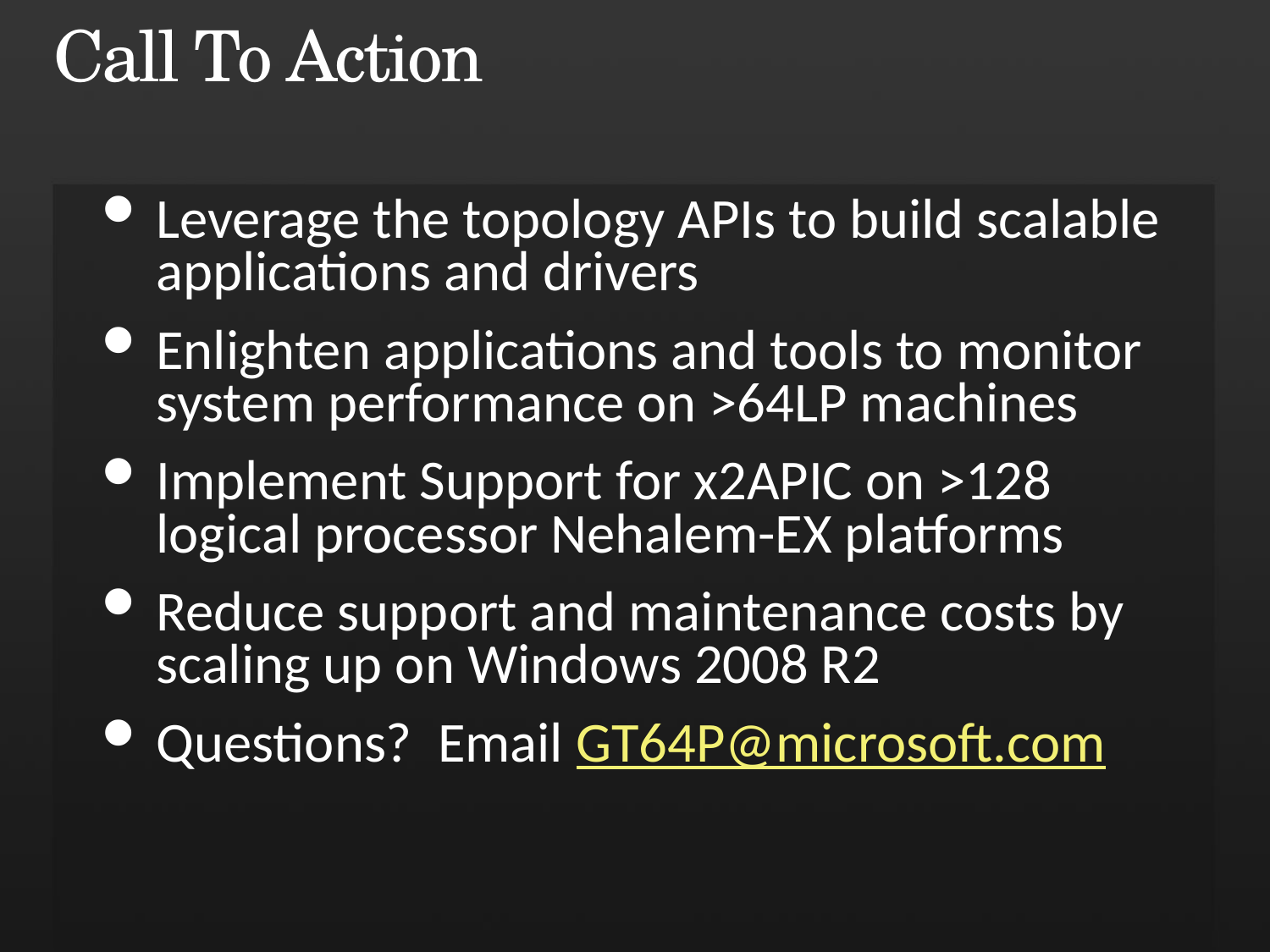

# Call To Action
Leverage the topology APIs to build scalable applications and drivers
Enlighten applications and tools to monitor system performance on >64LP machines
Implement Support for x2APIC on >128 logical processor Nehalem-EX platforms
Reduce support and maintenance costs by scaling up on Windows 2008 R2
Questions?  Email GT64P@microsoft.com